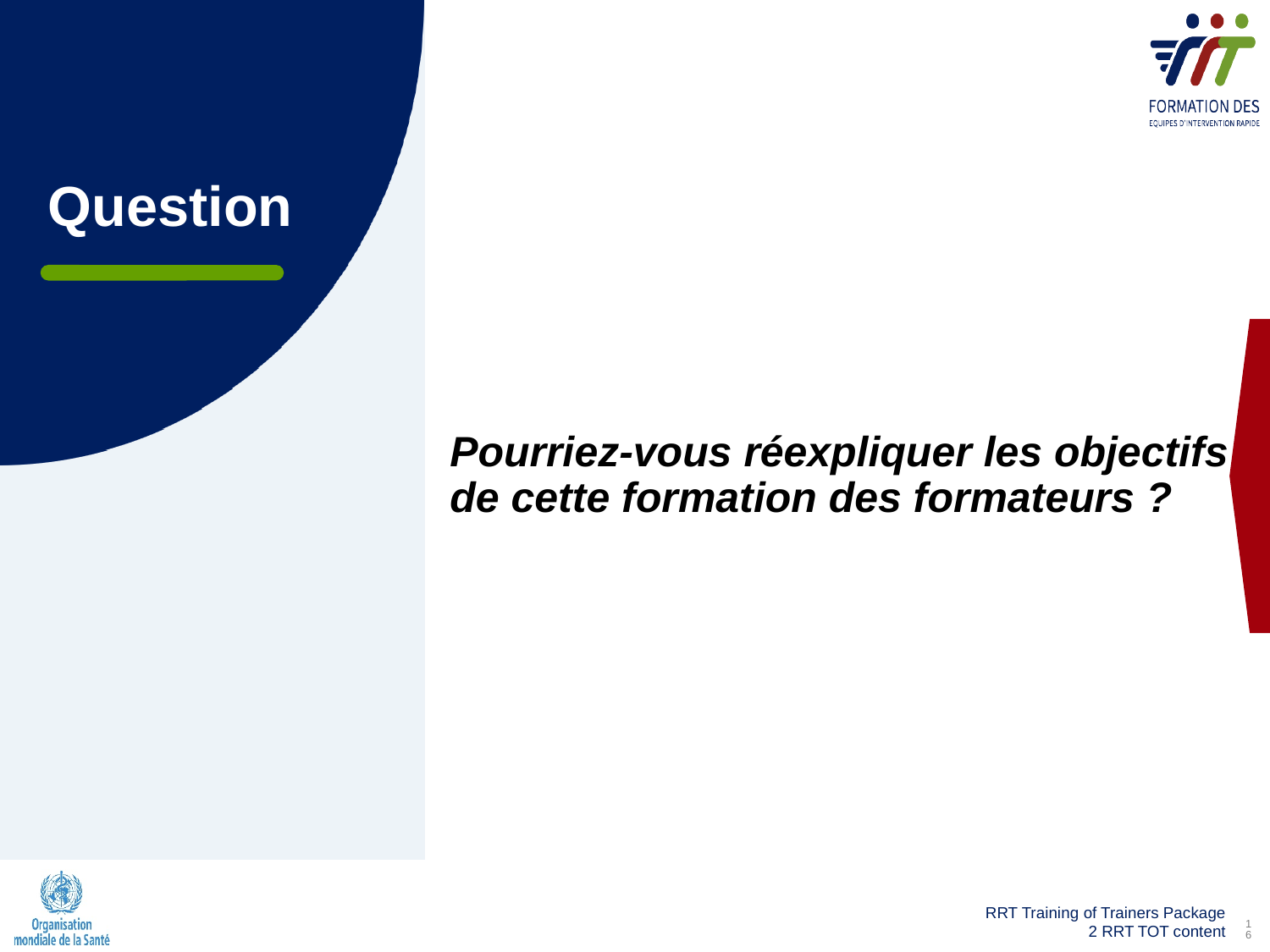

Question
Pourriez-vous réexpliquer les objectifs de cette formation des formateurs ?